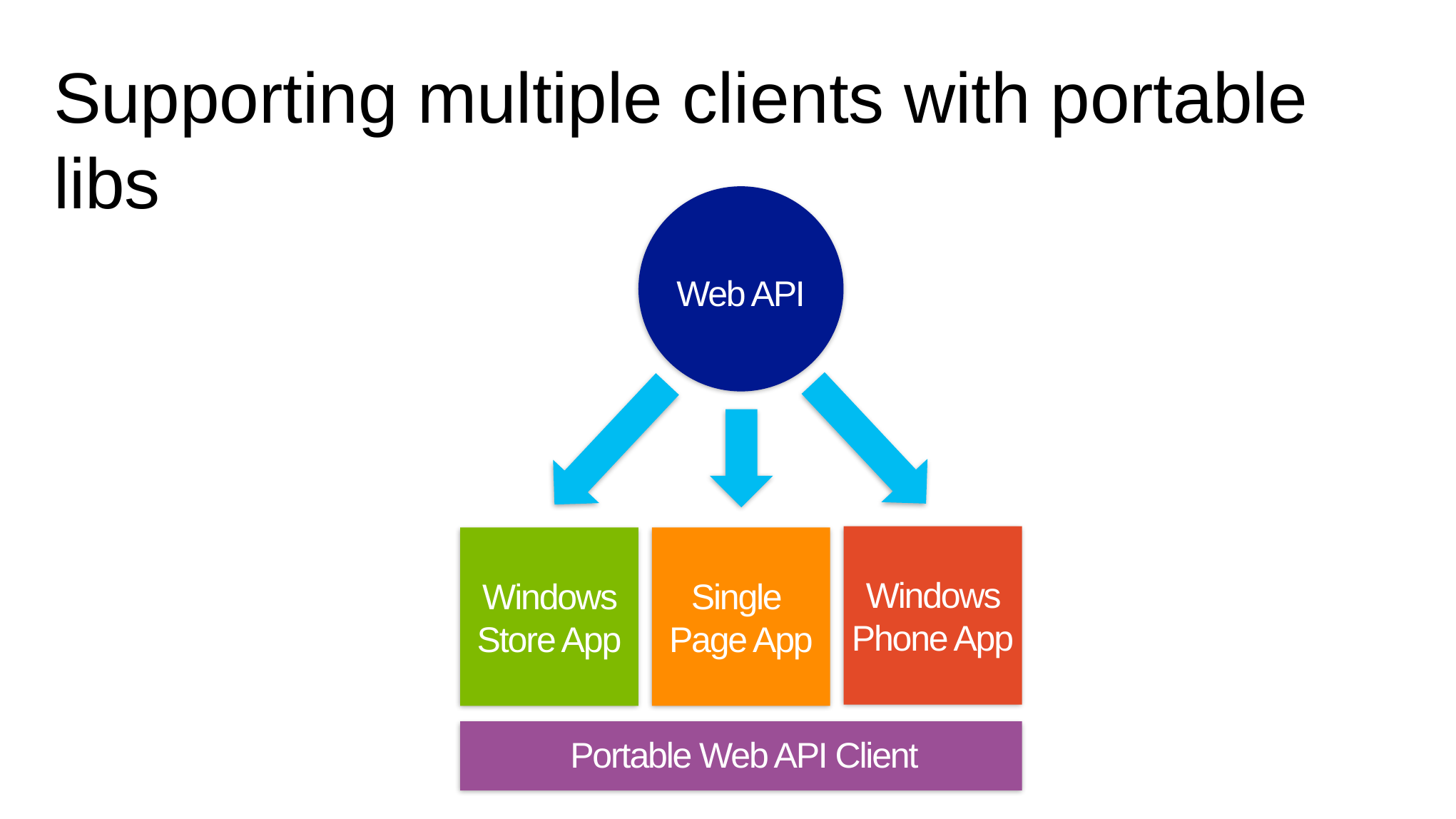

# Supporting multiple clients with portable libs
Web API

Windows Phone App
Windows Store App
Single
Page App
Portable Web API Client